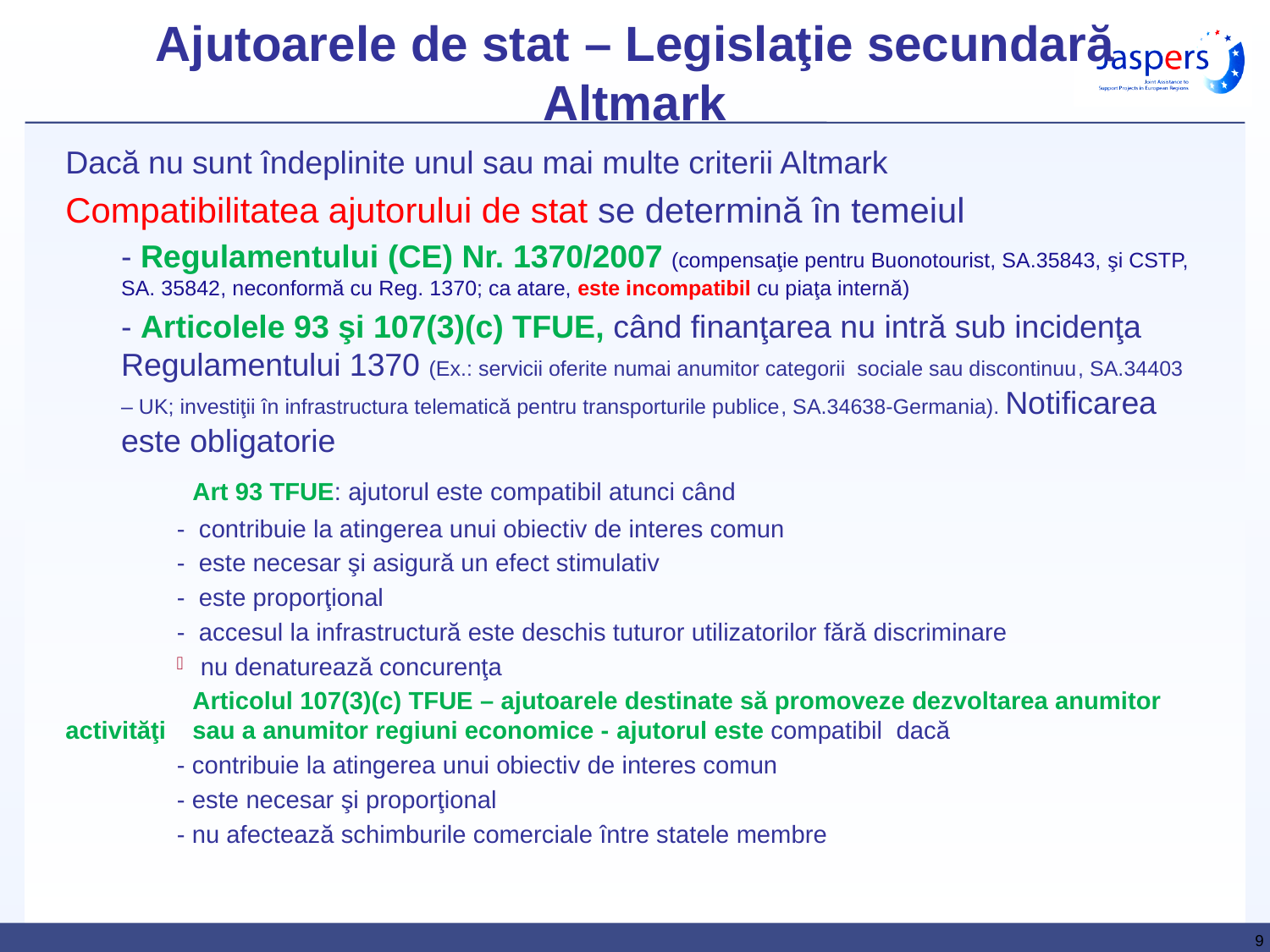

# Ajutoarele de stat – Legislaţie secundară Altmark
Dacă nu sunt îndeplinite unul sau mai multe criterii Altmark
Compatibilitatea ajutorului de stat se determină în temeiul
- Regulamentului (CE) Nr. 1370/2007 (compensaţie pentru Buonotourist, SA.35843, şi CSTP, SA. 35842, neconformă cu Reg. 1370; ca atare, este incompatibil cu piaţa internă)
- Articolele 93 şi 107(3)(c) TFUE, când finanţarea nu intră sub incidenţa Regulamentului 1370 (Ex.: servicii oferite numai anumitor categorii  sociale sau discontinuu, SA.34403 – UK; investiţii în infrastructura telematică pentru transporturile publice, SA.34638-Germania). Notificarea este obligatorie
	Art 93 TFUE: ajutorul este compatibil atunci când
-  contribuie la atingerea unui obiectiv de interes comun
-  este necesar şi asigură un efect stimulativ
-  este proporţional
-  accesul la infrastructură este deschis tuturor utilizatorilor fără discriminare
nu denaturează concurenţa
	Articolul 107(3)(c) TFUE – ajutoarele destinate să promoveze dezvoltarea anumitor activităţi  	sau a anumitor regiuni economice - ajutorul este compatibil  dacă
- contribuie la atingerea unui obiectiv de interes comun
- este necesar şi proporţional
- nu afectează schimburile comerciale între statele membre

9